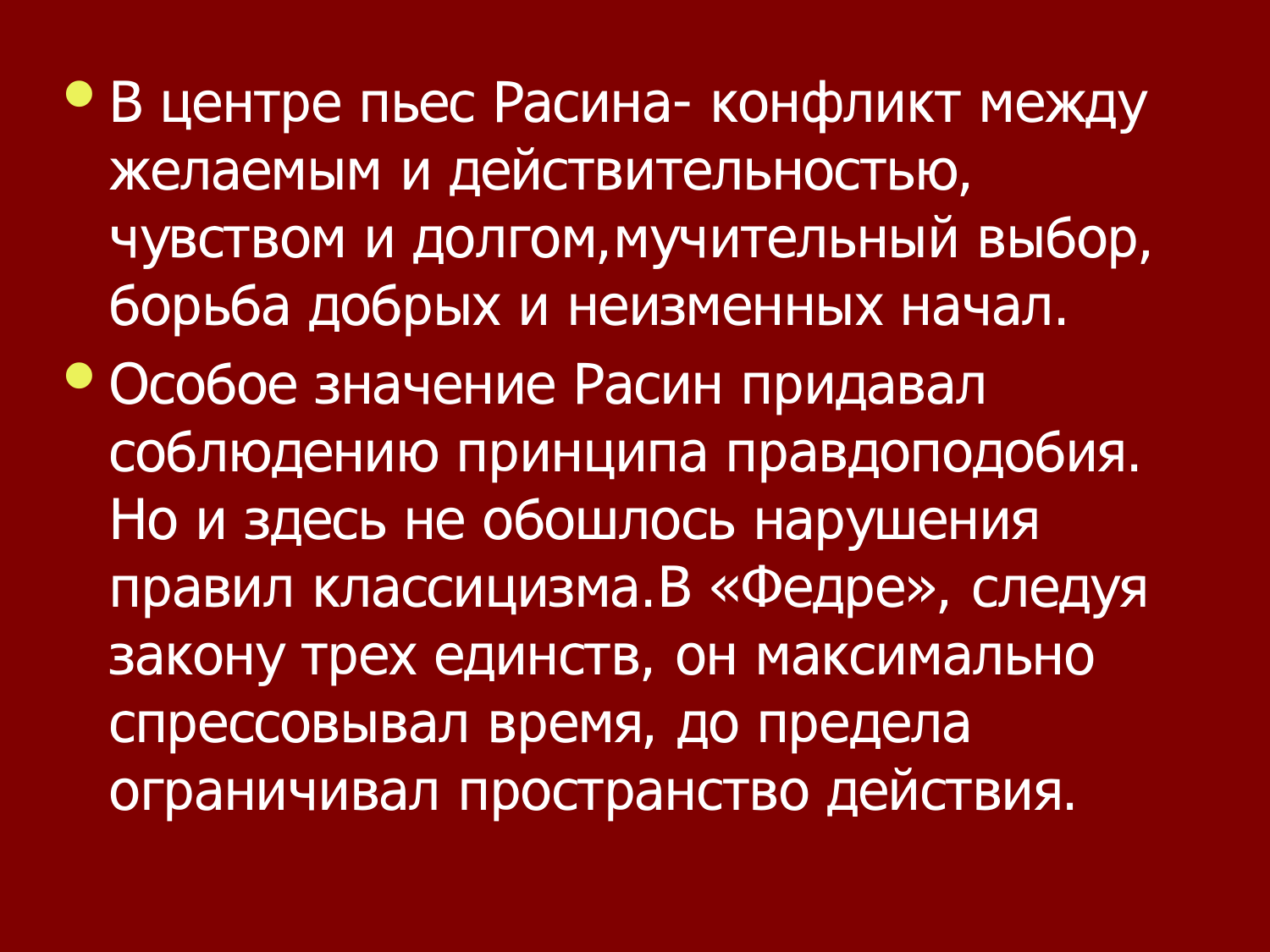

В центре пьес Расина- конфликт между желаемым и действительностью, чувством и долгом,мучительный выбор, борьба добрых и неизменных начал.
Особое значение Расин придавал соблюдению принципа правдоподобия. Но и здесь не обошлось нарушения правил классицизма.В «Федре», следуя закону трех единств, он максимально спрессовывал время, до предела ограничивал пространство действия.